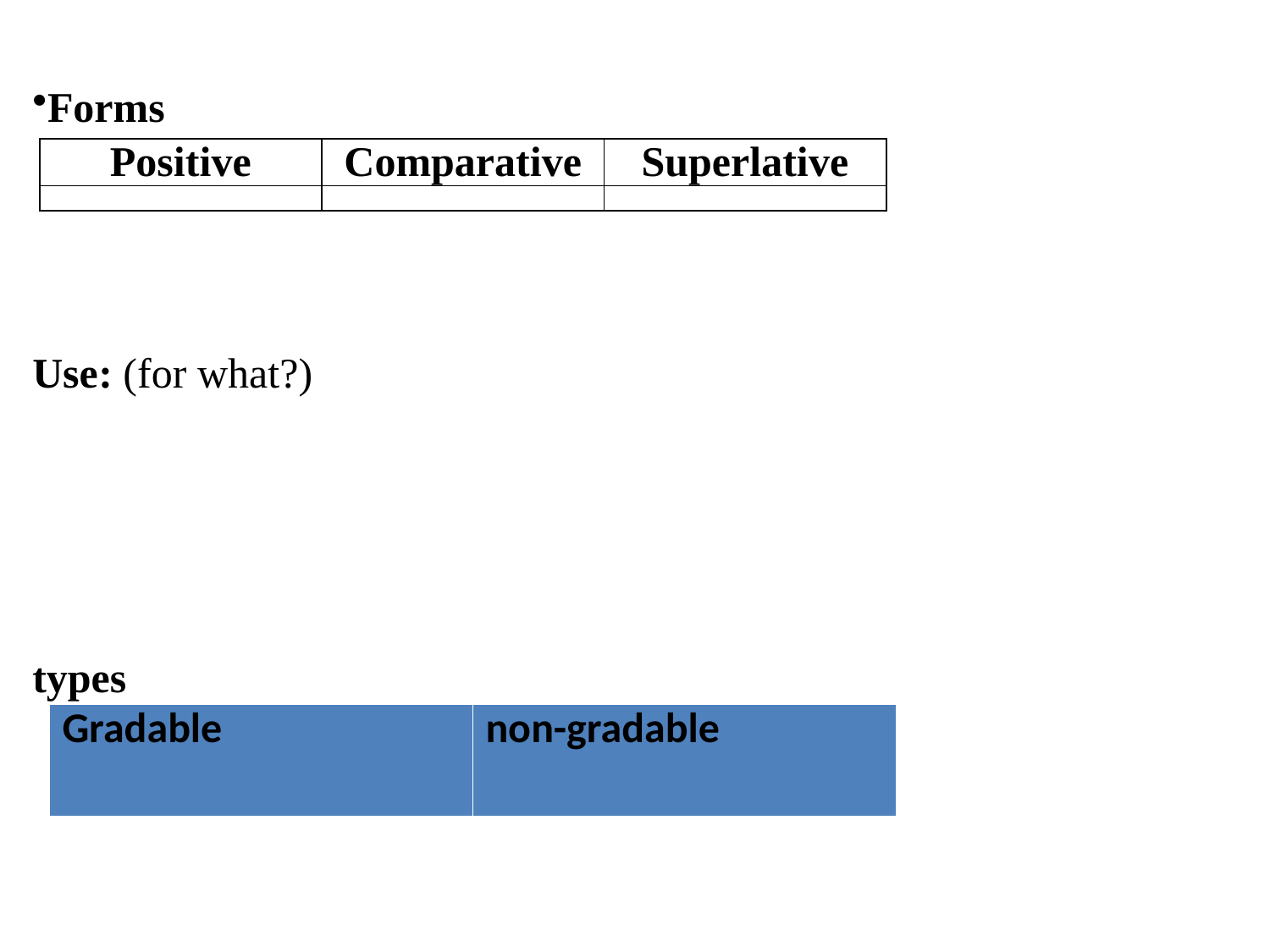

Forms

Use: (for what?)

types

| Positive | Comparative | Superlative |
| --- | --- | --- |
|  |  |  |
| Gradable | non-gradable |
| --- | --- |